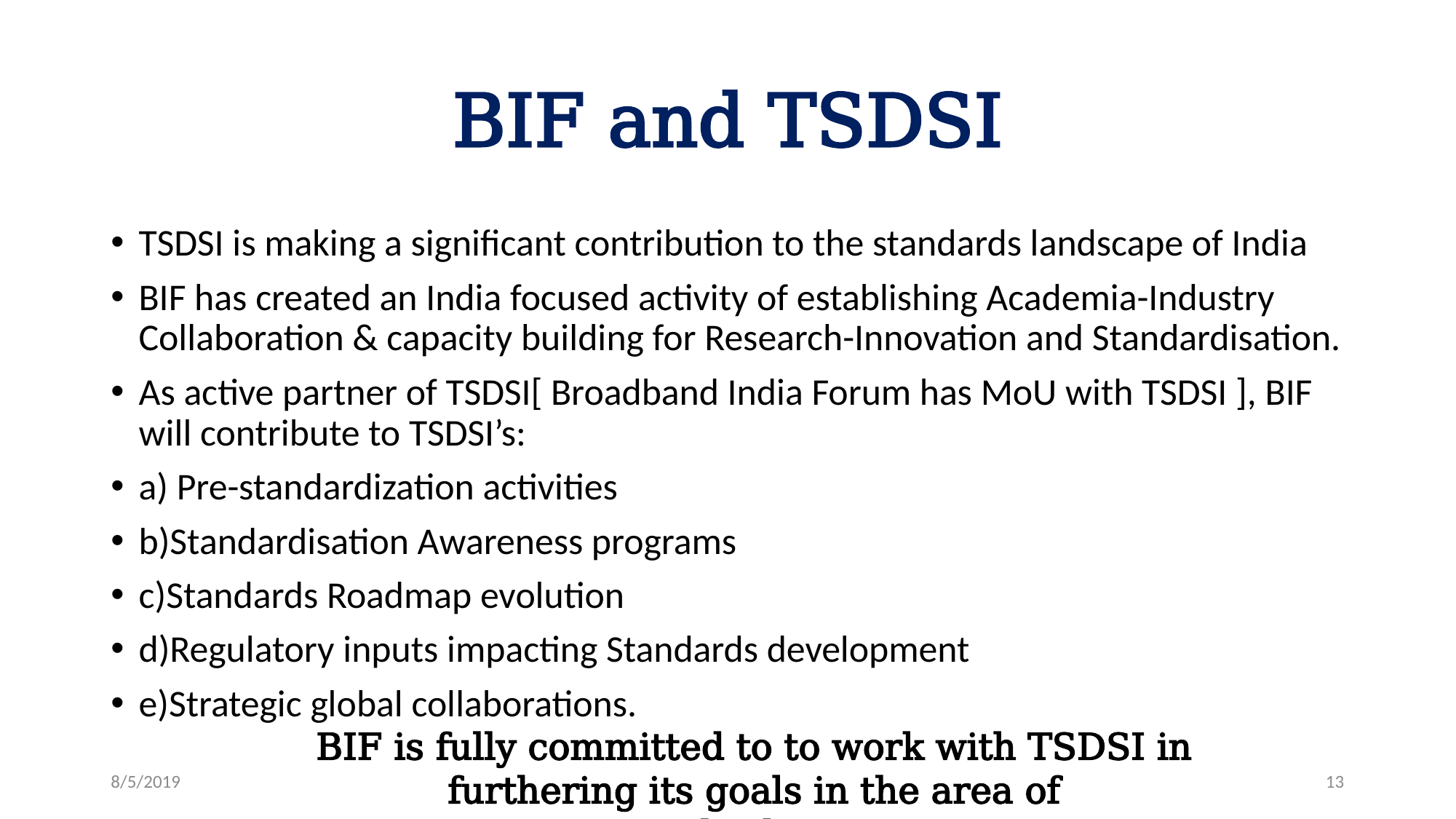

# BIF and TSDSI
TSDSI is making a significant contribution to the standards landscape of India
BIF has created an India focused activity of establishing Academia-Industry Collaboration & capacity building for Research-Innovation and Standardisation.
As active partner of TSDSI[ Broadband India Forum has MoU with TSDSI ], BIF will contribute to TSDSI’s:
a) Pre-standardization activities
b)Standardisation Awareness programs
c)Standards Roadmap evolution
d)Regulatory inputs impacting Standards development
e)Strategic global collaborations.
BIF is fully committed to to work with TSDSI in furthering its goals in the area of standardisation
8/5/2019
13